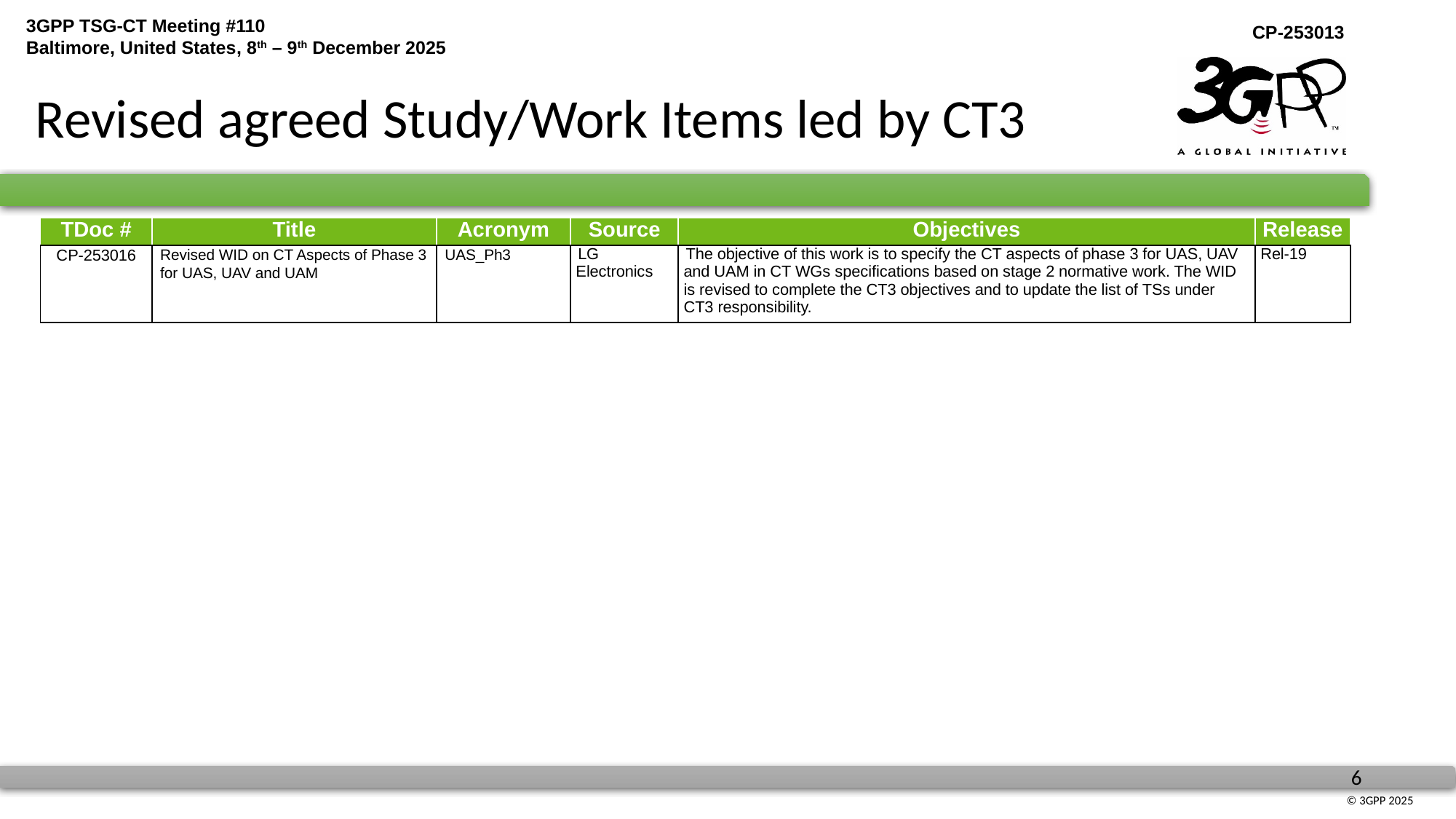

# Revised agreed Study/Work Items led by CT3
| TDoc # | Title | Acronym | Source | Objectives | Release |
| --- | --- | --- | --- | --- | --- |
| CP-253016 | Revised WID on CT Aspects of Phase 3 for UAS, UAV and UAM | UAS\_Ph3 | LG Electronics | The objective of this work is to specify the CT aspects of phase 3 for UAS, UAV and UAM in CT WGs specifications based on stage 2 normative work. The WID is revised to complete the CT3 objectives and to update the list of TSs under CT3 responsibility. | Rel-19 |